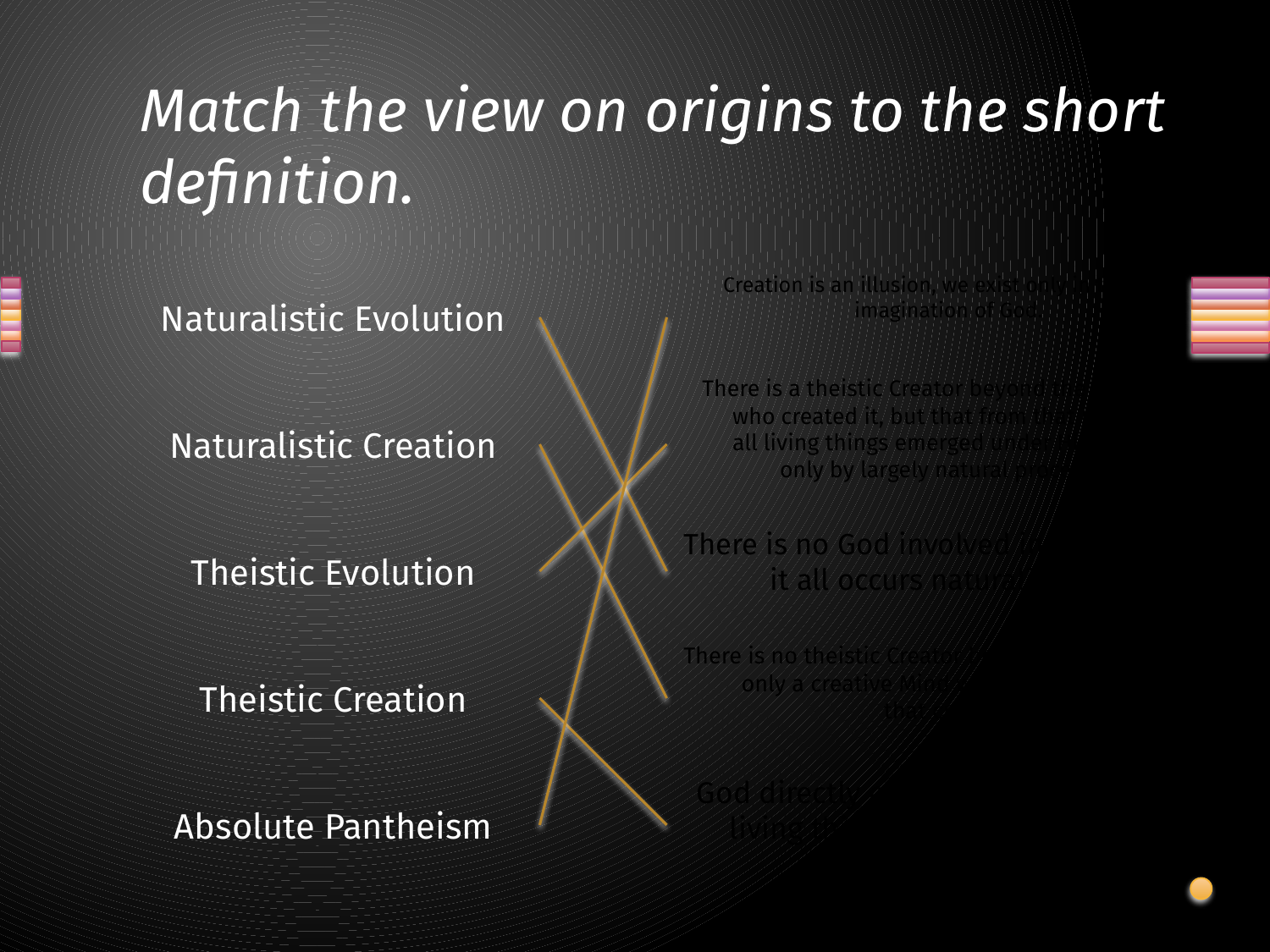

# Match the view on origins to the short definition.
Creation is an illusion, we exist only in the imagination of God.
Naturalistic Evolution
There is a theistic Creator beyond the world who created it, but that from that point on all living things emerged under His control only by largely natural processes.
Naturalistic Creation
There is no God involved in creation, it all occurs naturalistically.
Theistic Evolution
There is no theistic Creator beyond the world—only a creative Mind within the universe that creates.
Theistic Creation
God directly created the universe, living things, and human beings.
Absolute Pantheism